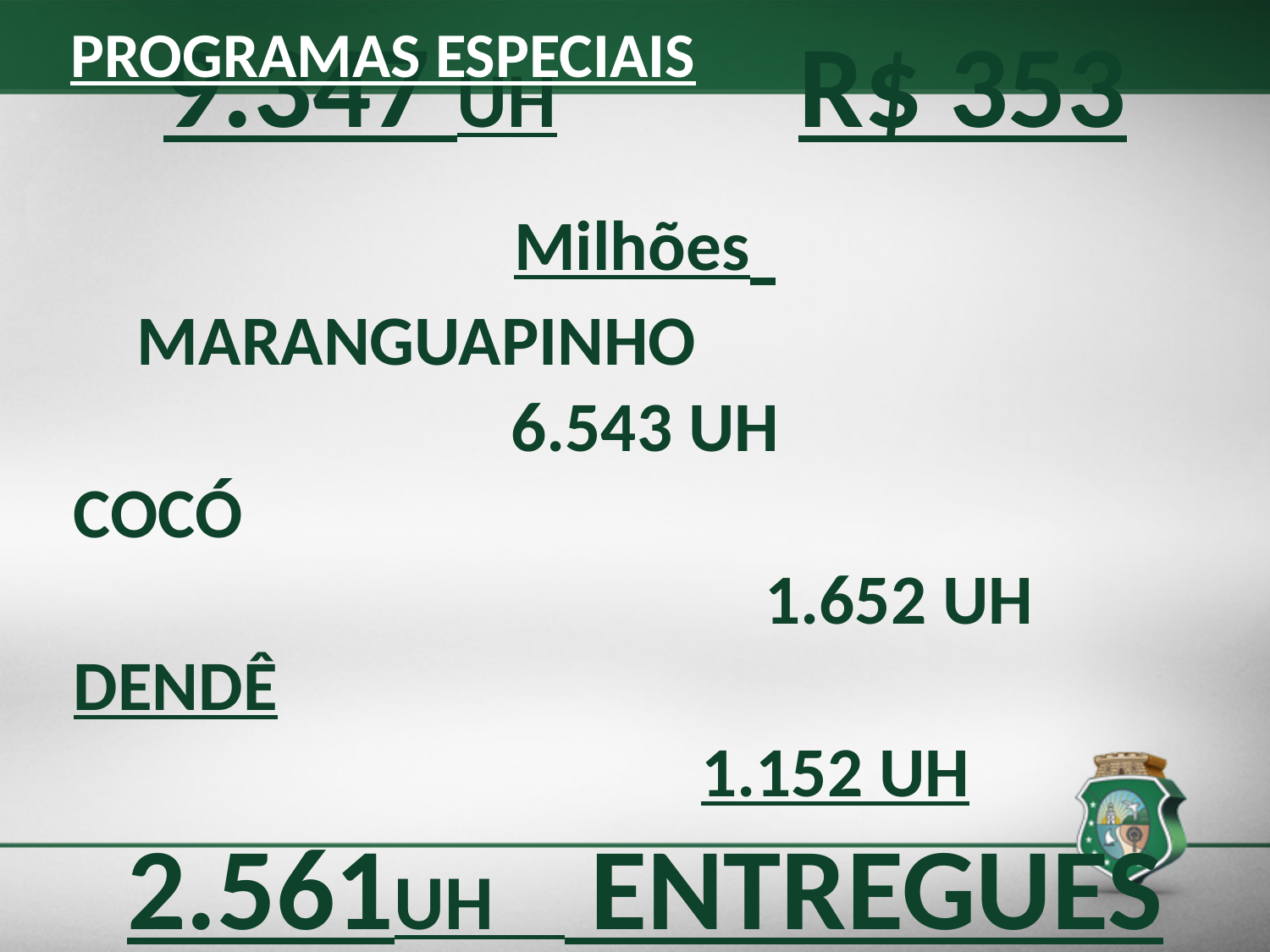

PROGRAMAS ESPECIAIS
# 9.347 UH		R$ 353 Milhões MARANGUAPINHO				6.543 UH COCÓ												1.652 UH DENDÊ											1.152 UH 2.561UH     ENTREGUES